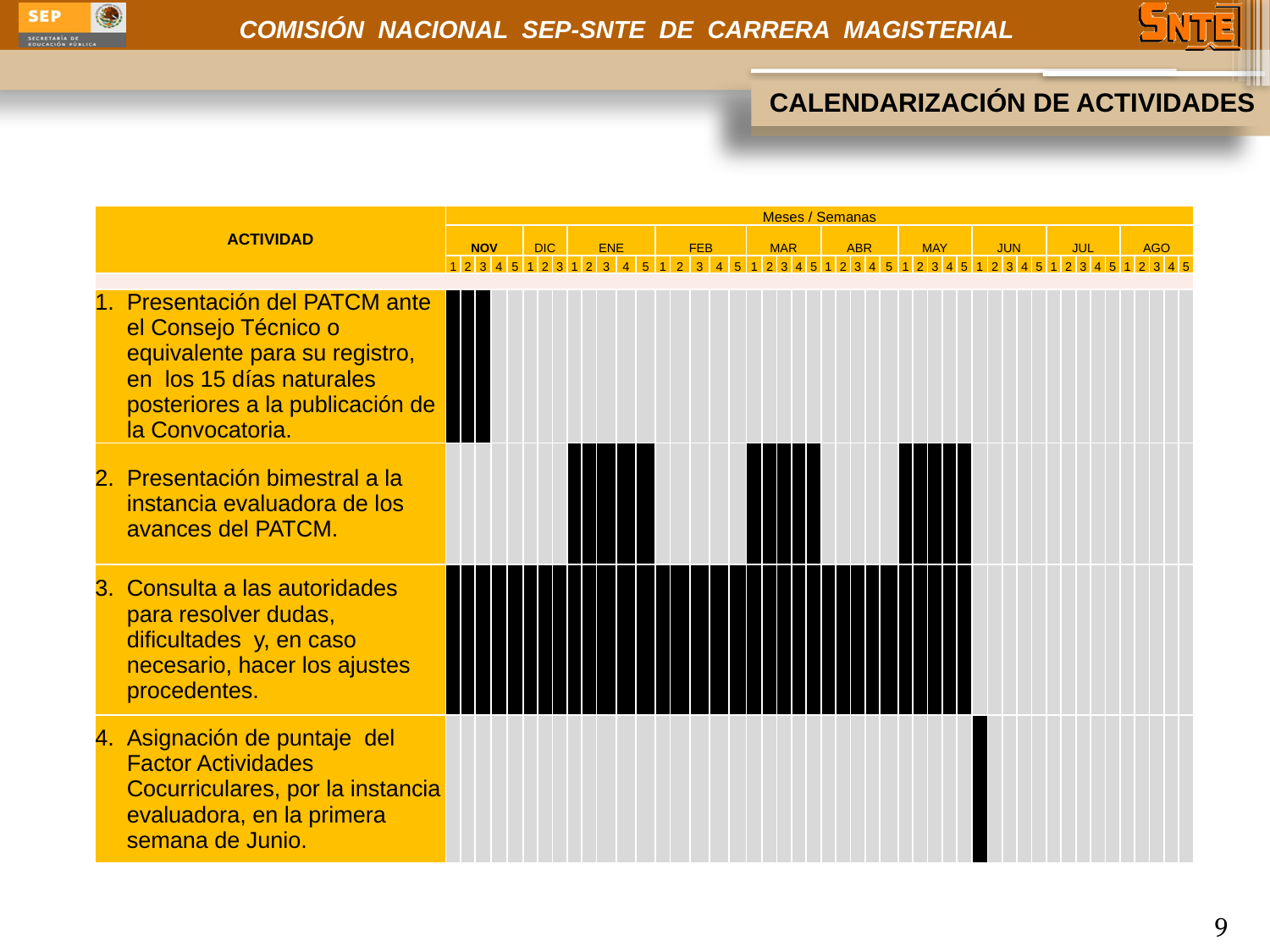

CALENDARIZACIÓN DE ACTIVIDADES
| ACTIVIDAD | Meses / Semanas |  |  |  |  |  |  |  |  |  |  |  |  |  |  |  |  |  |  |  |  |  |  |  |  |  |  |  |  |  |  |  |  |  |  |  |  |  |  |  |  |  |  |  |  |  |  |  |
| --- | --- | --- | --- | --- | --- | --- | --- | --- | --- | --- | --- | --- | --- | --- | --- | --- | --- | --- | --- | --- | --- | --- | --- | --- | --- | --- | --- | --- | --- | --- | --- | --- | --- | --- | --- | --- | --- | --- | --- | --- | --- | --- | --- | --- | --- | --- | --- | --- |
|  | NOV |  |  |  |  | DIC |  |  | ENE |  |  |  |  | FEB |  |  |  |  | MAR |  |  |  |  | ABR |  |  |  |  | MAY |  |  |  |  | JUN |  |  |  |  | JUL |  |  |  |  | AGO |  |  |  |  |
|  | 1 | 2 | 3 | 4 | 5 | 1 | 2 | 3 | 1 | 2 | 3 | 4 | 5 | 1 | 2 | 3 | 4 | 5 | 1 | 2 | 3 | 4 | 5 | 1 | 2 | 3 | 4 | 5 | 1 | 2 | 3 | 4 | 5 | 1 | 2 | 3 | 4 | 5 | 1 | 2 | 3 | 4 | 5 | 1 | 2 | 3 | 4 | 5 |
|  |  |  |  |  |  |  |  |  |  |  |  |  |  |  |  |  |  |  |  |  |  |  |  |  |  |  |  |  |  |  |  |  |  |  |  |  |  |  |  |  |  |  |  |  |  |  |  |  |
| Presentación del PATCM ante el Consejo Técnico o equivalente para su registro, en los 15 días naturales posteriores a la publicación de la Convocatoria. |  |  |  |  |  |  |  |  |  |  |  |  |  |  |  |  |  |  |  |  |  |  |  |  |  |  |  |  |  |  |  |  |  |  |  |  |  |  |  |  |  |  |  |  |  |  |  |  |
| Presentación bimestral a la instancia evaluadora de los avances del PATCM. |  |  |  |  |  |  |  |  |  |  |  |  |  |  |  |  |  |  |  |  |  |  |  |  |  |  |  |  |  |  |  |  |  |  |  |  |  |  |  |  |  |  |  |  |  |  |  |  |
| Consulta a las autoridades para resolver dudas, dificultades y, en caso necesario, hacer los ajustes procedentes. |  |  |  |  |  |  |  |  |  |  |  |  |  |  |  |  |  |  |  |  |  |  |  |  |  |  |  |  |  |  |  |  |  |  |  |  |  |  |  |  |  |  |  |  |  |  |  |  |
| Asignación de puntaje del Factor Actividades Cocurriculares, por la instancia evaluadora, en la primera semana de Junio. |  |  |  |  |  |  |  |  |  |  |  |  |  |  |  |  |  |  |  |  |  |  |  |  |  |  |  |  |  |  |  |  |  |  |  |  |  |  |  |  |  |  |  |  |  |  |  |  |
#

9